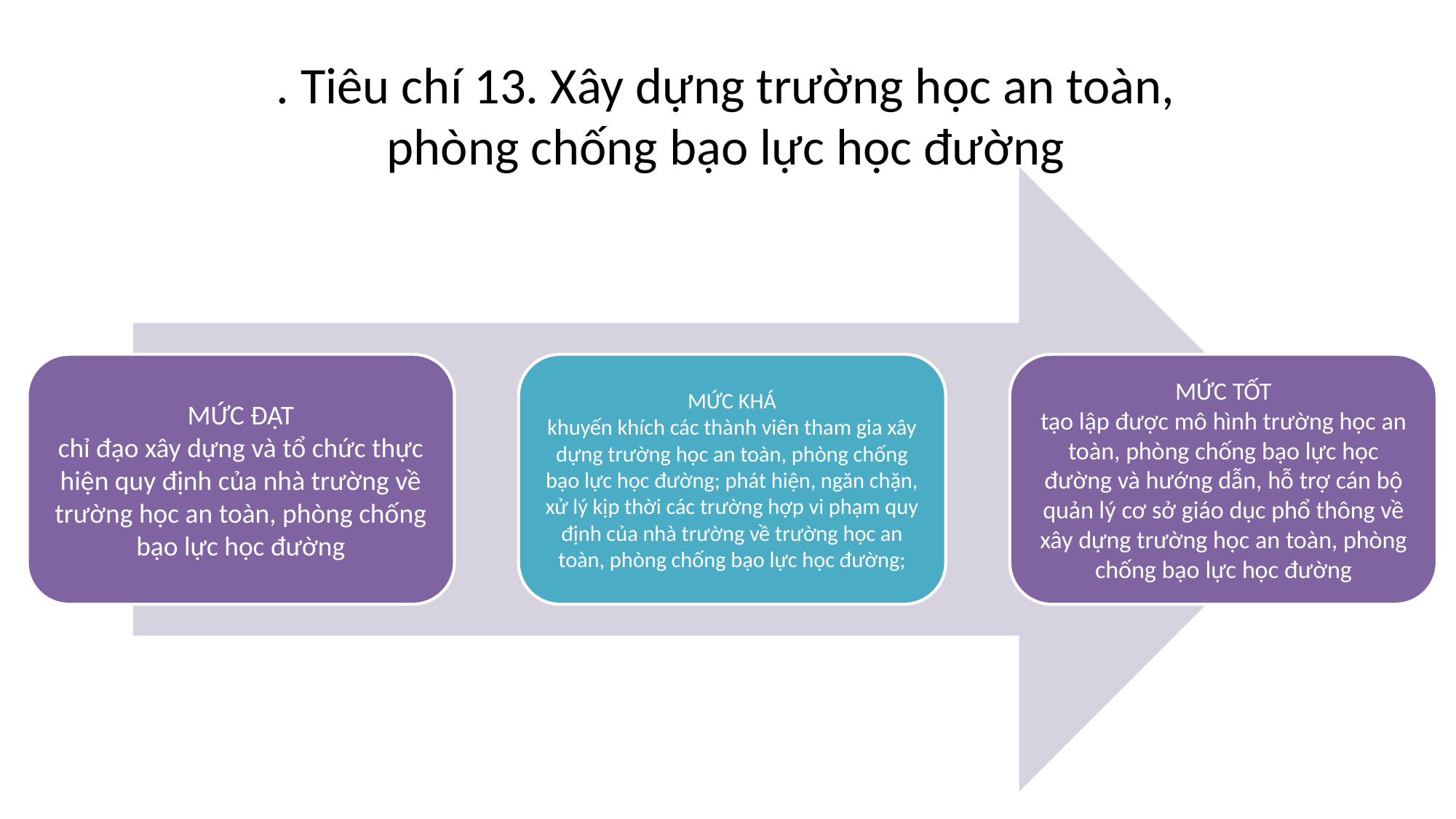

# . Tiêu chí 13. Xây dựng trường học an toàn, phòng chống bạo lực học đường
MỨC ĐẠT
chỉ đạo xây dựng và tổ chức thực hiện quy định của nhà trường về trường học an toàn, phòng chống bạo lực học đường
MỨC KHÁ
khuyến khích các thành viên tham gia xây dựng trường học an toàn, phòng chống bạo lực học đường; phát hiện, ngăn chặn, xử lý kịp thời các trường hợp vi phạm quy định của nhà trường về trường học an toàn, phòng chống bạo lực học đường;
MỨC TỐT
tạo lập được mô hình trường học an toàn, phòng chống bạo lực học đường và hướng dẫn, hỗ trợ cán bộ quản lý cơ sở giáo dục phổ thông về xây dựng trường học an toàn, phòng chống bạo lực học đường